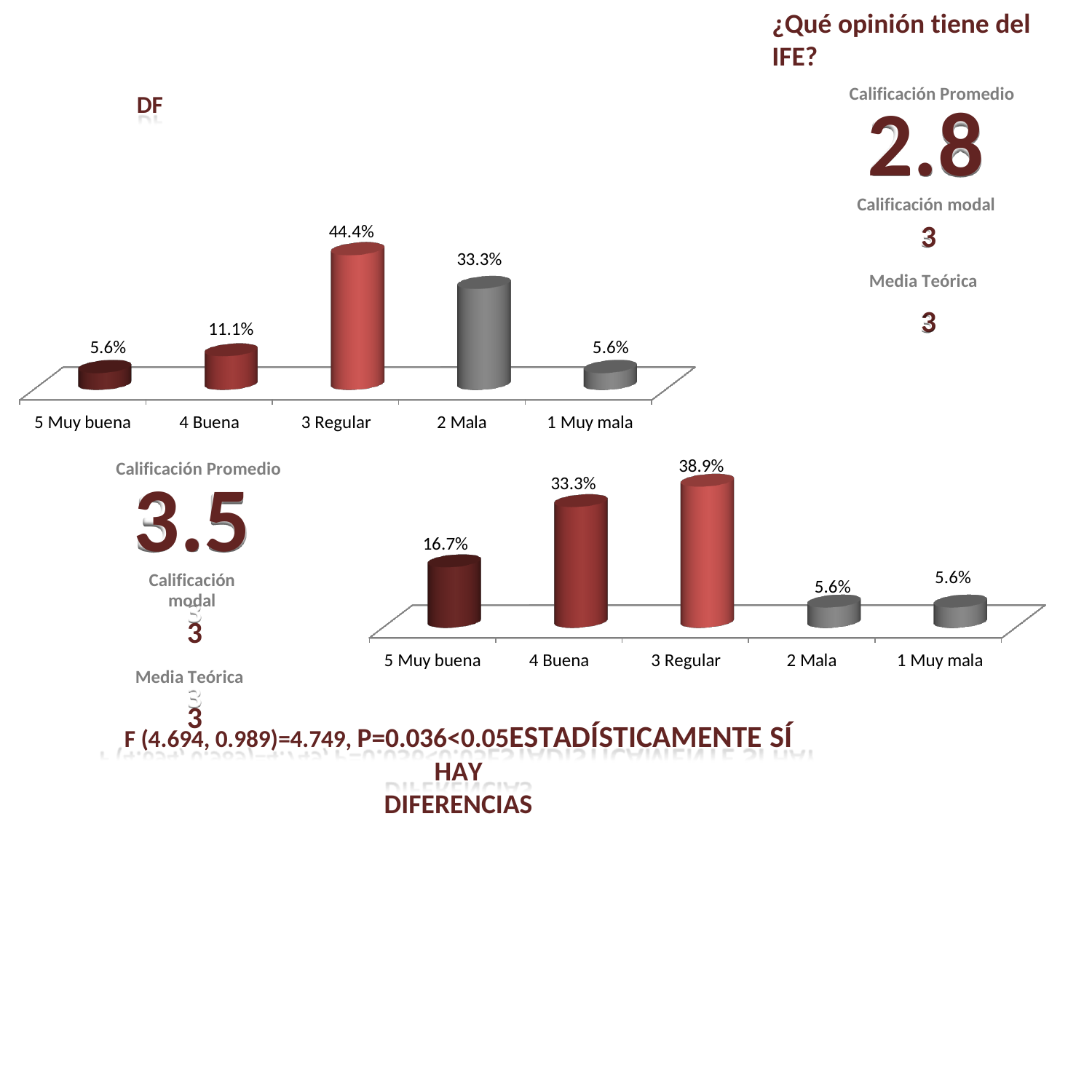

¿Qué opinión tiene del IFE?

Calificación Promedio
2.8
Calificación modal
3

Media Teórica

3
DF

44.4%
33.3%

11.1%
5.6%
5.6%

5 Muy buena
4 Buena
3 Regular
2 Mala
1 Muy mala

38.9%

Calificación Promedio
3.5
Calificación modal
3

Media Teórica

3
33.3%
16.7%
5.6%
5.6%

5 Muy buena
4 Buena
3 Regular
2 Mala
1 Muy mala

F (4.694, 0.989)=4.749, P=0.036<0.05ESTADÍSTICAMENTE SÍ HAY
DIFERENCIAS